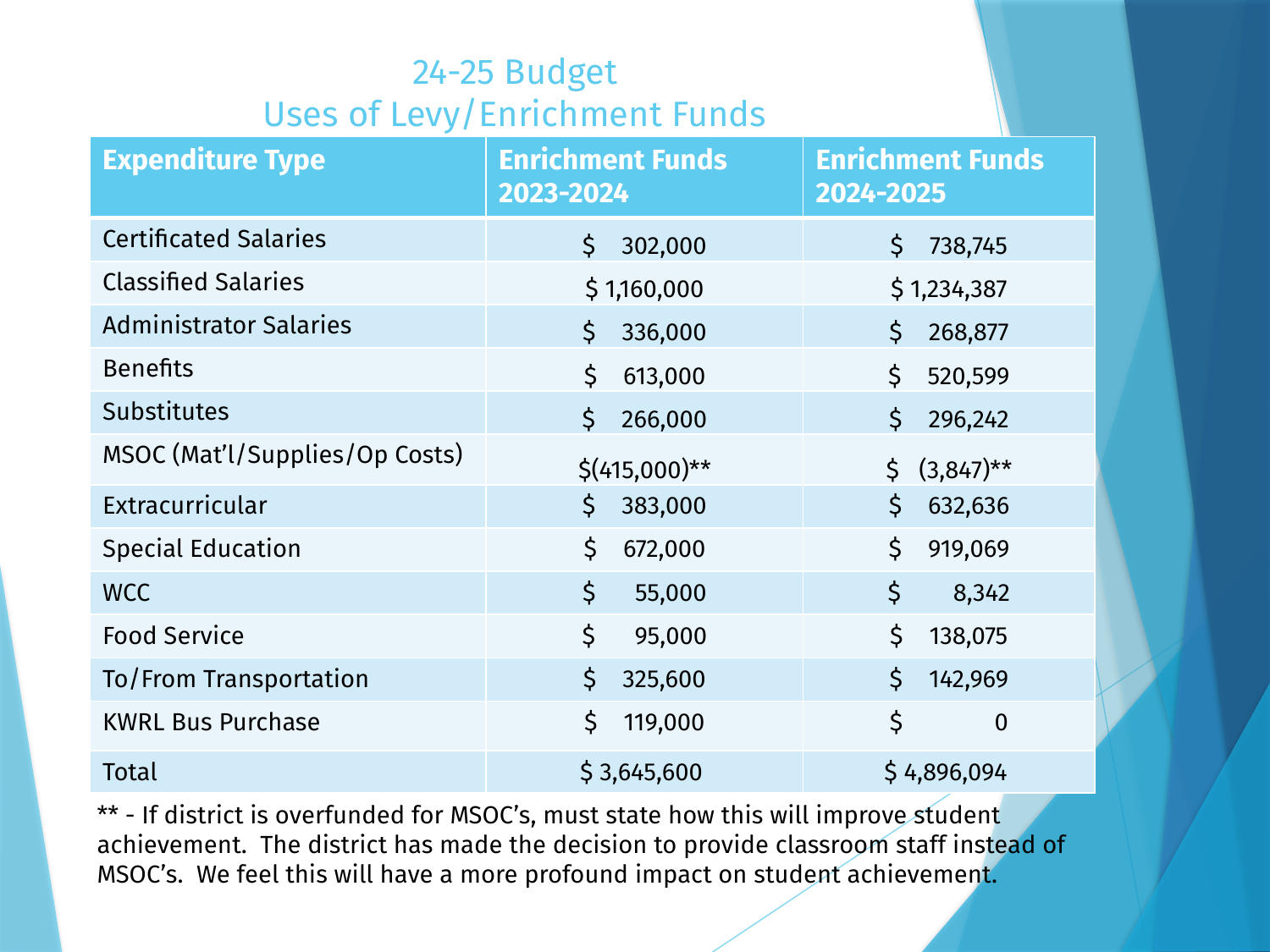

# 24-25 Budget Uses of Levy/Enrichment Funds
| Expenditure Type | Enrichment Funds 2023-2024 | Enrichment Funds 2024-2025 |
| --- | --- | --- |
| Certificated Salaries | $ 302,000 | $ 738,745 |
| Classified Salaries | $ 1,160,000 | $ 1,234,387 |
| Administrator Salaries | $ 336,000 | $ 268,877 |
| Benefits | $ 613,000 | $ 520,599 |
| Substitutes | $ 266,000 | $ 296,242 |
| MSOC (Mat’l/Supplies/Op Costs) | $(415,000)\*\* | $ (3,847)\*\* |
| Extracurricular | $ 383,000 | $ 632,636 |
| Special Education | $ 672,000 | $ 919,069 |
| WCC | $ 55,000 | $ 8,342 |
| Food Service | $ 95,000 | $ 138,075 |
| To/From Transportation | $ 325,600 | $ 142,969 |
| KWRL Bus Purchase | $ 119,000 | $ 0 |
| Total | $ 3,645,600 | $ 4,896,094 |
** - If district is overfunded for MSOC’s, must state how this will improve student achievement.  The district has made the decision to provide classroom staff instead of MSOC’s.  We feel this will have a more profound impact on student achievement.